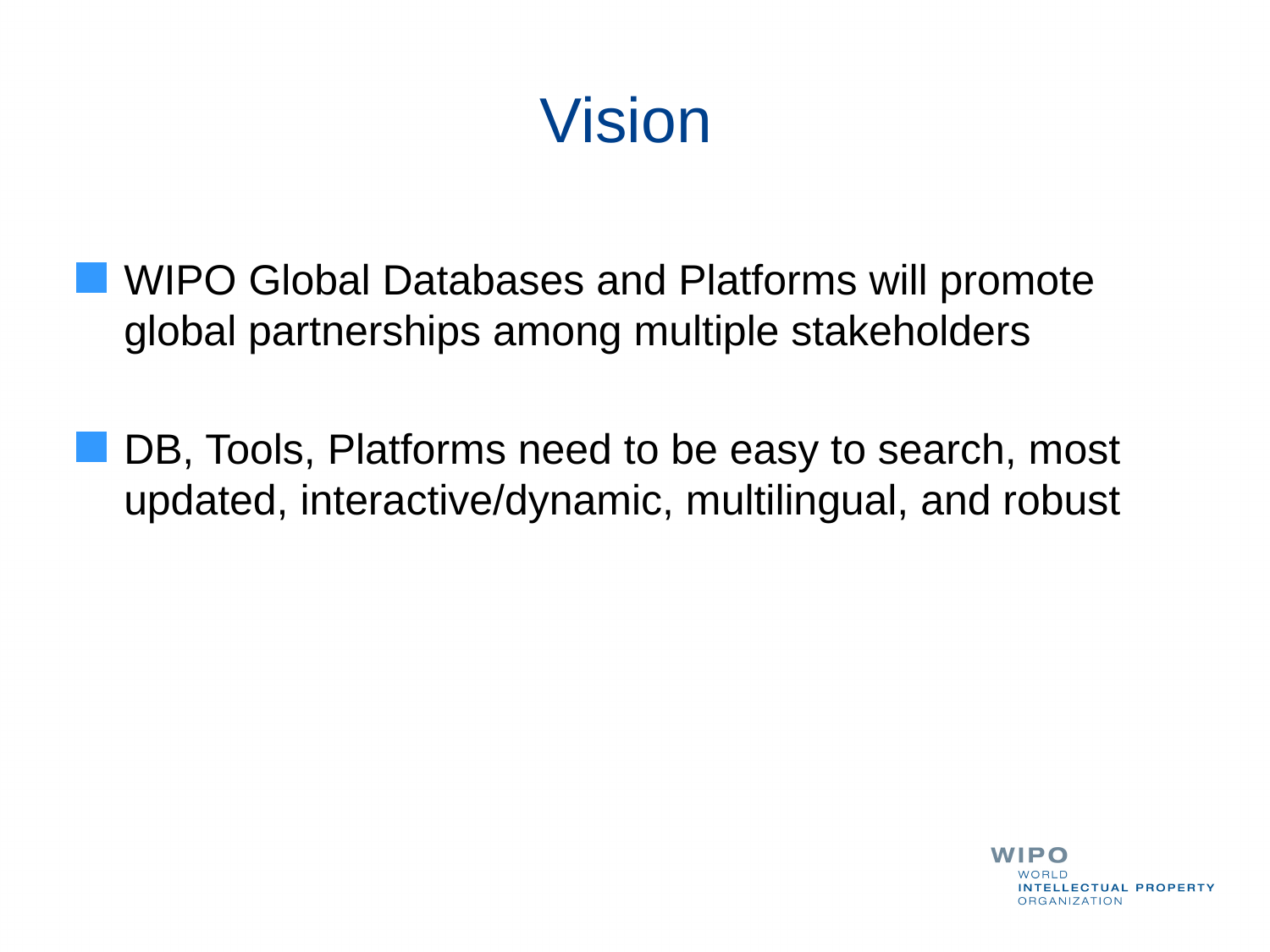

# Vision
WIPO Global Databases and Platforms will promote global partnerships among multiple stakeholders

DB, Tools, Platforms need to be easy to search, most updated, interactive/dynamic, multilingual, and robust